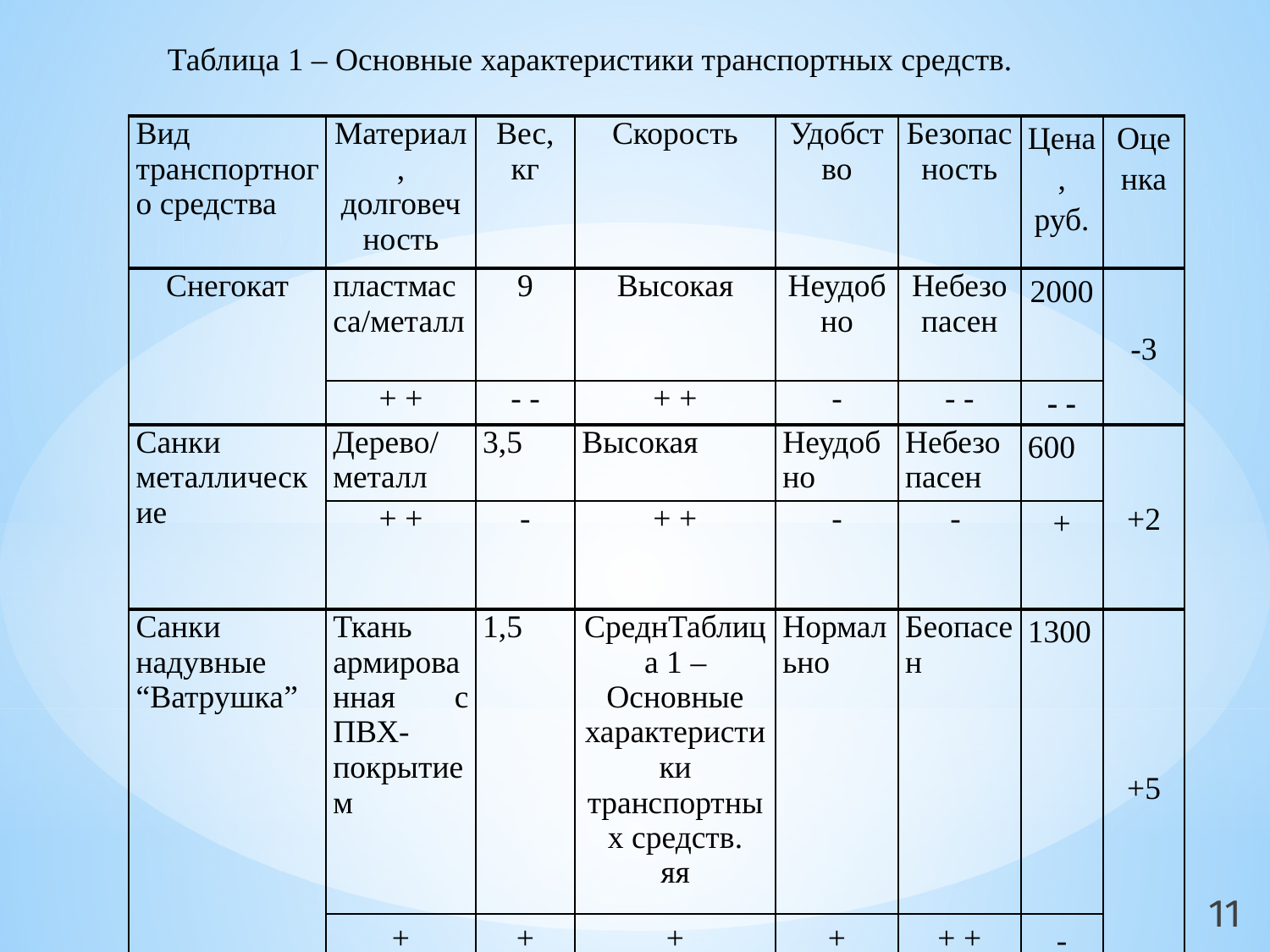

Таблица 1 – Основные характеристики транспортных средств.
| Вид транспортного средства | Материал, долговечность | Вес, кг | Скорость | Удобство | Безопасность | Цена, руб. | Оценка |
| --- | --- | --- | --- | --- | --- | --- | --- |
| Снегокат | пластмасса/металл | 9 | Высокая | Неудобно | Небезопасен | 2000 | -3 |
|  | + + | - - | + + | - | - - | - - |  |
| Санки металлические | Дерево/металл | 3,5 | Высокая | Неудобно | Небезопасен | 600 | +2 |
|  | + + | - | + + | - | - | + |  |
| Санки надувные “Ватрушка” | Ткань армированная с ПВХ-покрытием | 1,5 | СреднТаблица 1 – Основные характеристики транспортных средств. яя | Нормально | Беопасен | 1300 | +5 |
|  | + | + | + | + | + + | - |  |
|  |  |  |  |  |  |  |  |
11